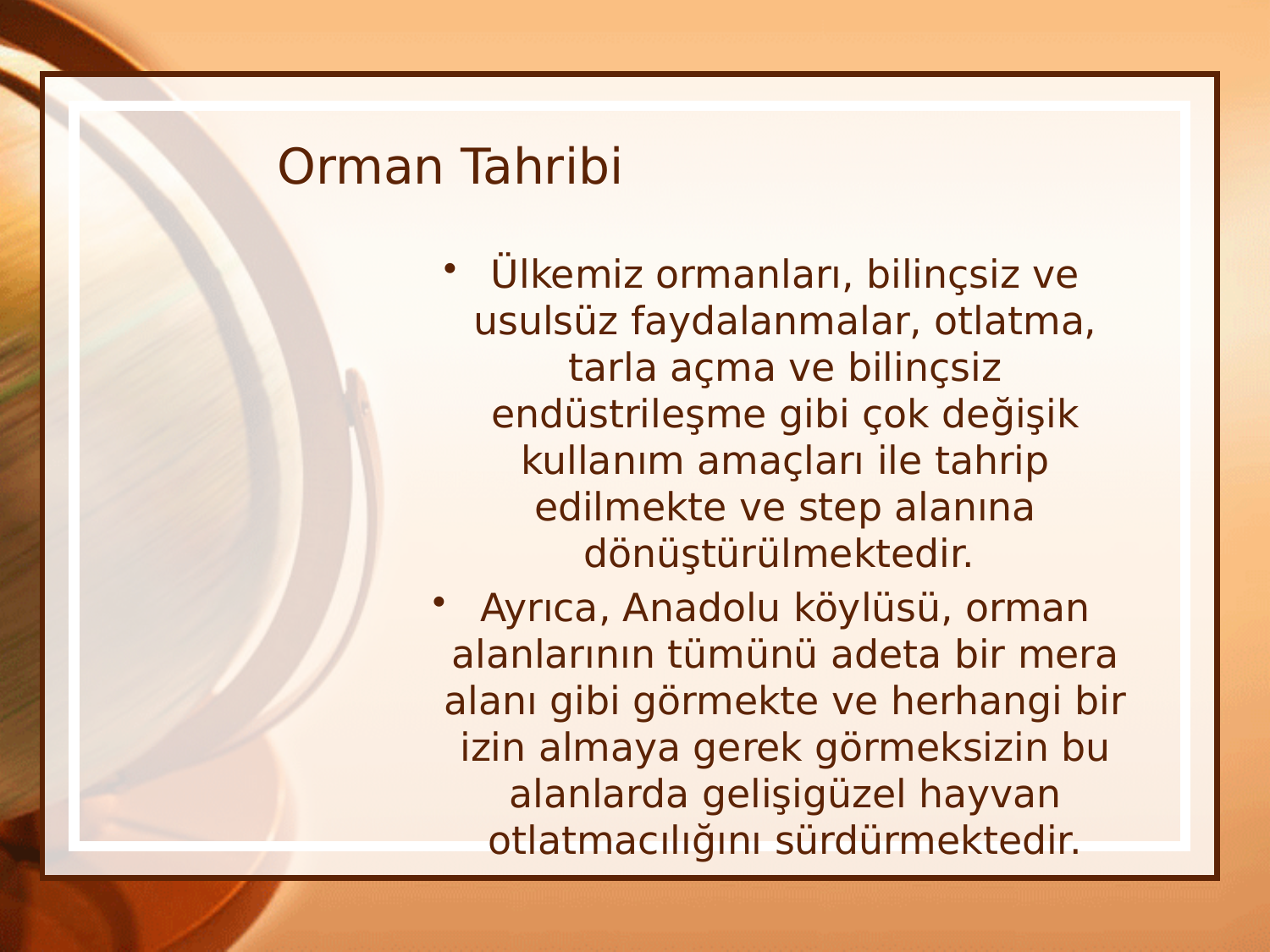

# Orman Tahribi
Ülkemiz ormanları, bilinçsiz ve usulsüz faydalanmalar, otlatma, tarla açma ve bilinçsiz endüstrileşme gibi çok değişik kullanım amaçları ile tahrip edilmekte ve step alanına dönüştürülmektedir.
Ayrıca, Anadolu köylüsü, orman alanlarının tümünü adeta bir mera alanı gibi görmekte ve herhangi bir izin almaya gerek görmeksizin bu alanlarda gelişigüzel hayvan otlatmacılığını sürdürmektedir.